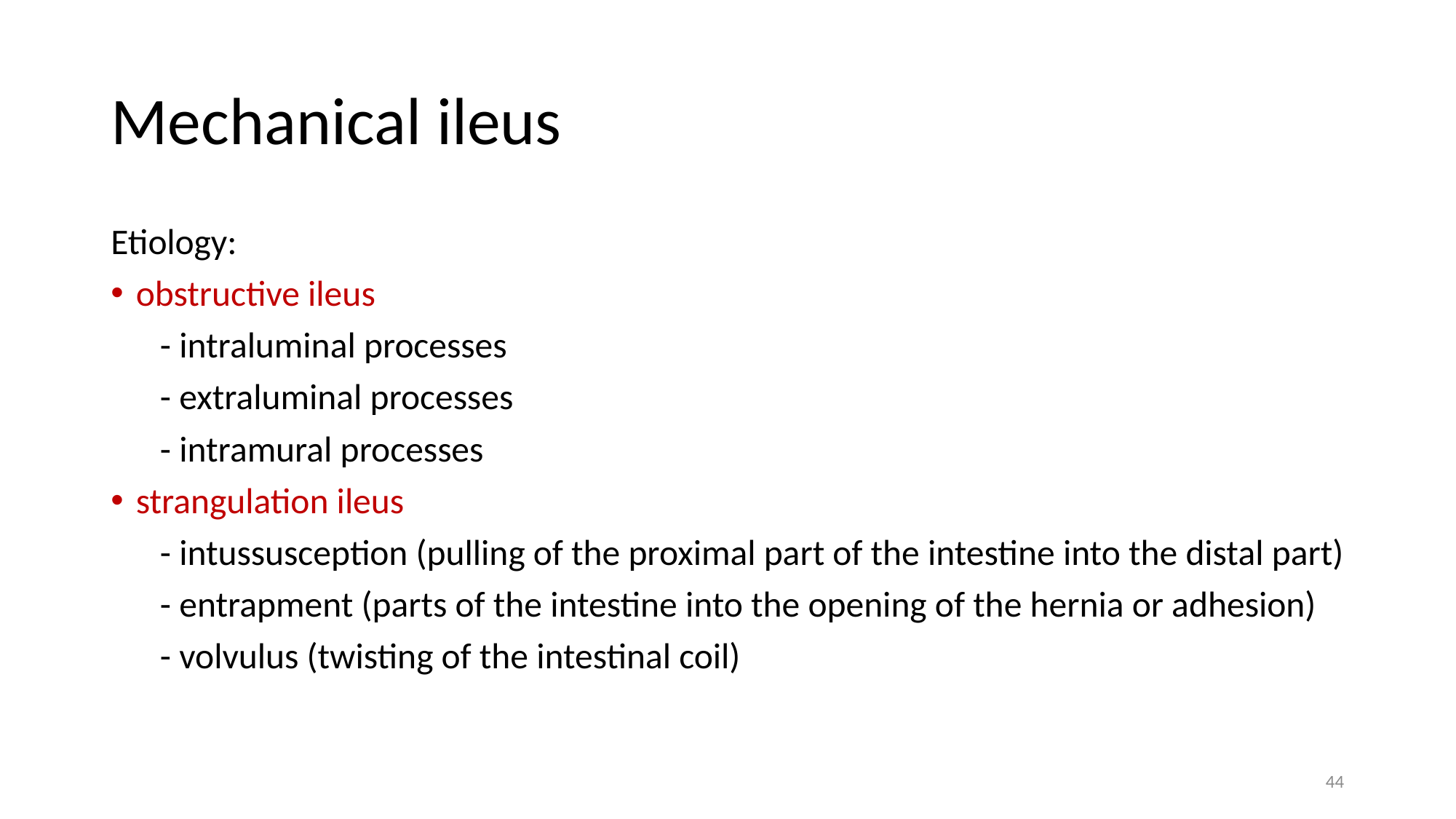

# Mechanical ileus
Etiology:
obstructive ileus
      - intraluminal processes
      - extraluminal processes
      - intramural processes
strangulation ileus
      - intussusception (pulling of the proximal part of the intestine into the distal part)
      - entrapment (parts of the intestine into the opening of the hernia or adhesion)
      - volvulus (twisting of the intestinal coil)
44